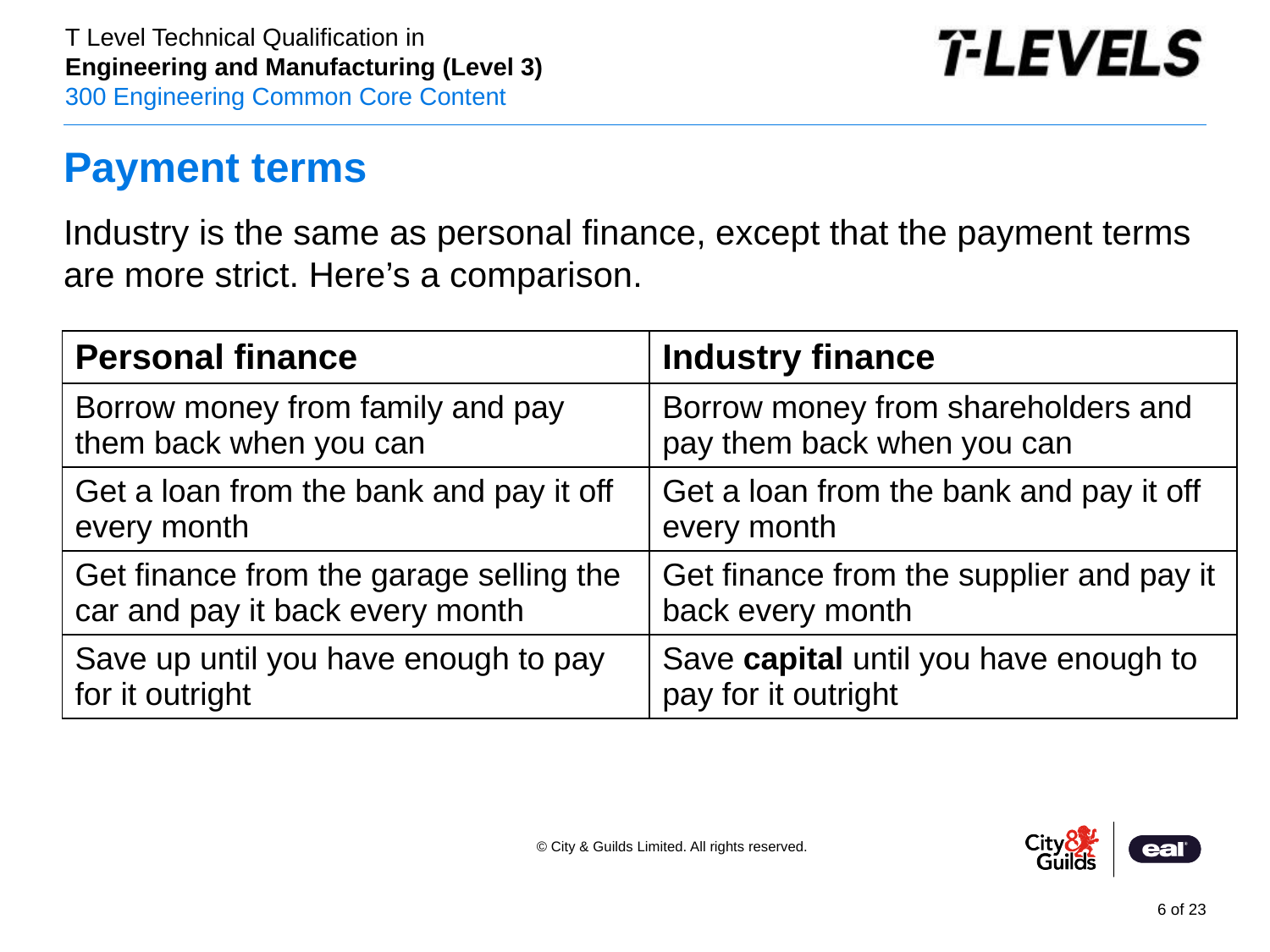

# Payment terms
Industry is the same as personal finance, except that the payment terms are more strict. Here’s a comparison.

| Personal finance | Industry finance |
| --- | --- |
| Borrow money from family and pay them back when you can | Borrow money from shareholders and pay them back when you can |
| Get a loan from the bank and pay it off every month | Get a loan from the bank and pay it off every month |
| Get finance from the garage selling the car and pay it back every month | Get finance from the supplier and pay it back every month |
| Save up until you have enough to pay for it outright | Save capital until you have enough to pay for it outright |